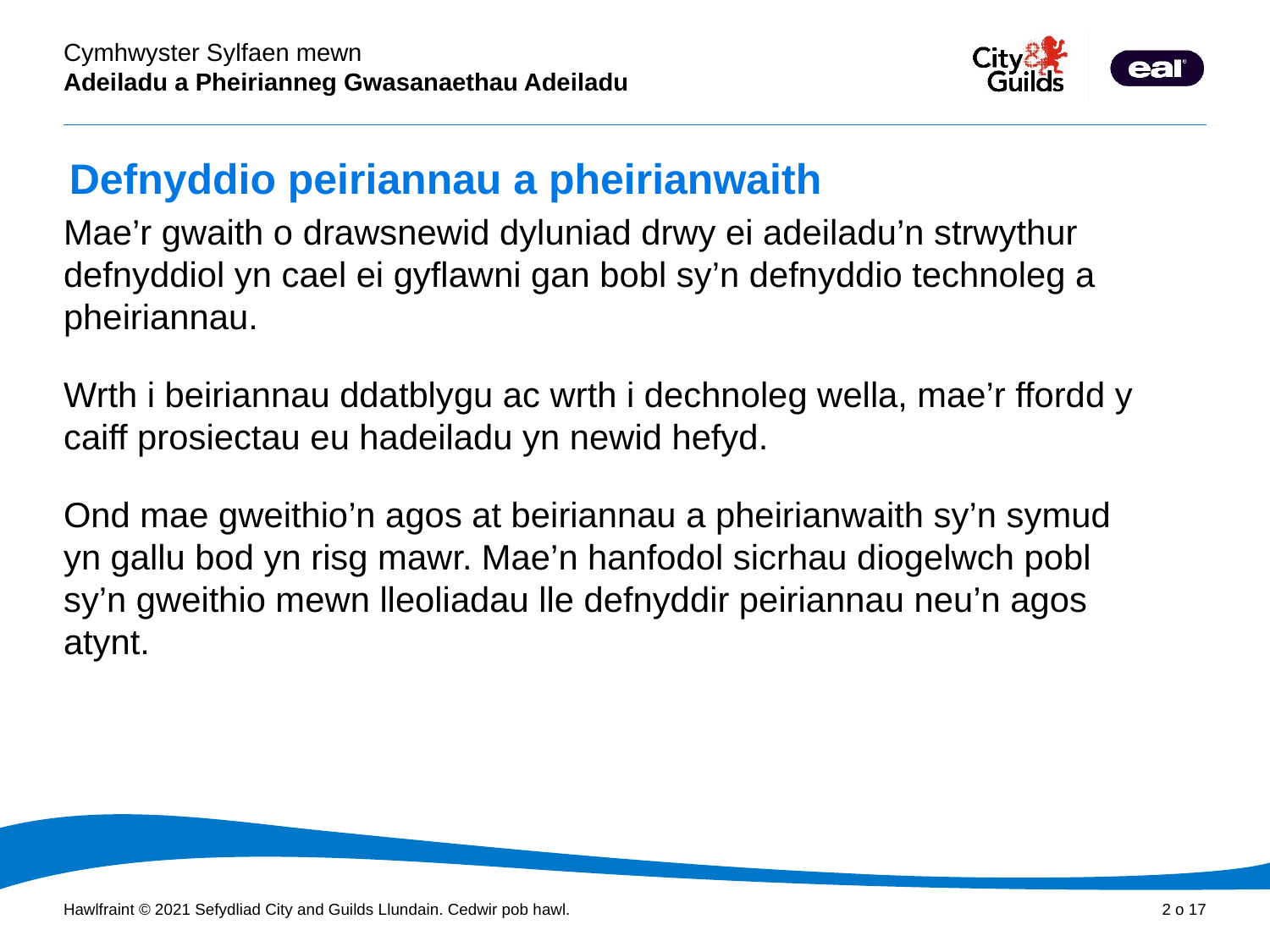

Defnyddio peiriannau a pheirianwaith
Mae’r gwaith o drawsnewid dyluniad drwy ei adeiladu’n strwythur defnyddiol yn cael ei gyflawni gan bobl sy’n defnyddio technoleg a pheiriannau.
Wrth i beiriannau ddatblygu ac wrth i dechnoleg wella, mae’r ffordd y caiff prosiectau eu hadeiladu yn newid hefyd.
Ond mae gweithio’n agos at beiriannau a pheirianwaith sy’n symud yn gallu bod yn risg mawr. Mae’n hanfodol sicrhau diogelwch pobl sy’n gweithio mewn lleoliadau lle defnyddir peiriannau neu’n agos atynt.